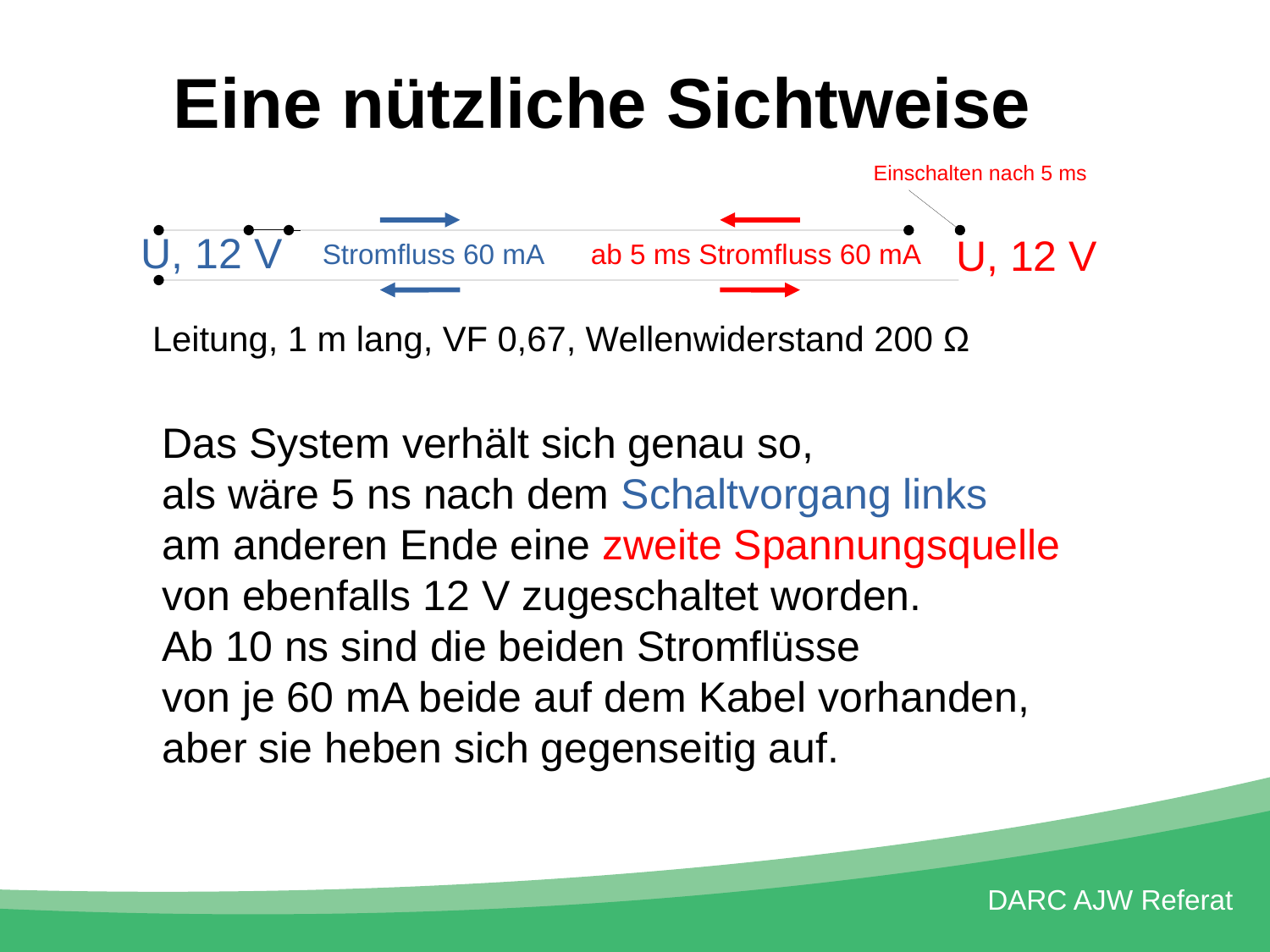

Eine nützliche Sichtweise
Einschalten nach 5 ms

U, 12 V
U, 12 V

Stromfluss 60 mA
 ab 5 ms Stromfluss 60 mA

Leitung, 1 m lang, VF 0,67, Wellenwiderstand 200 Ω
Das System verhält sich genau so,
als wäre 5 ns nach dem Schaltvorgang links
am anderen Ende eine zweite Spannungsquelle
von ebenfalls 12 V zugeschaltet worden.
Ab 10 ns sind die beiden Stromflüsse
von je 60 mA beide auf dem Kabel vorhanden,
aber sie heben sich gegenseitig auf.